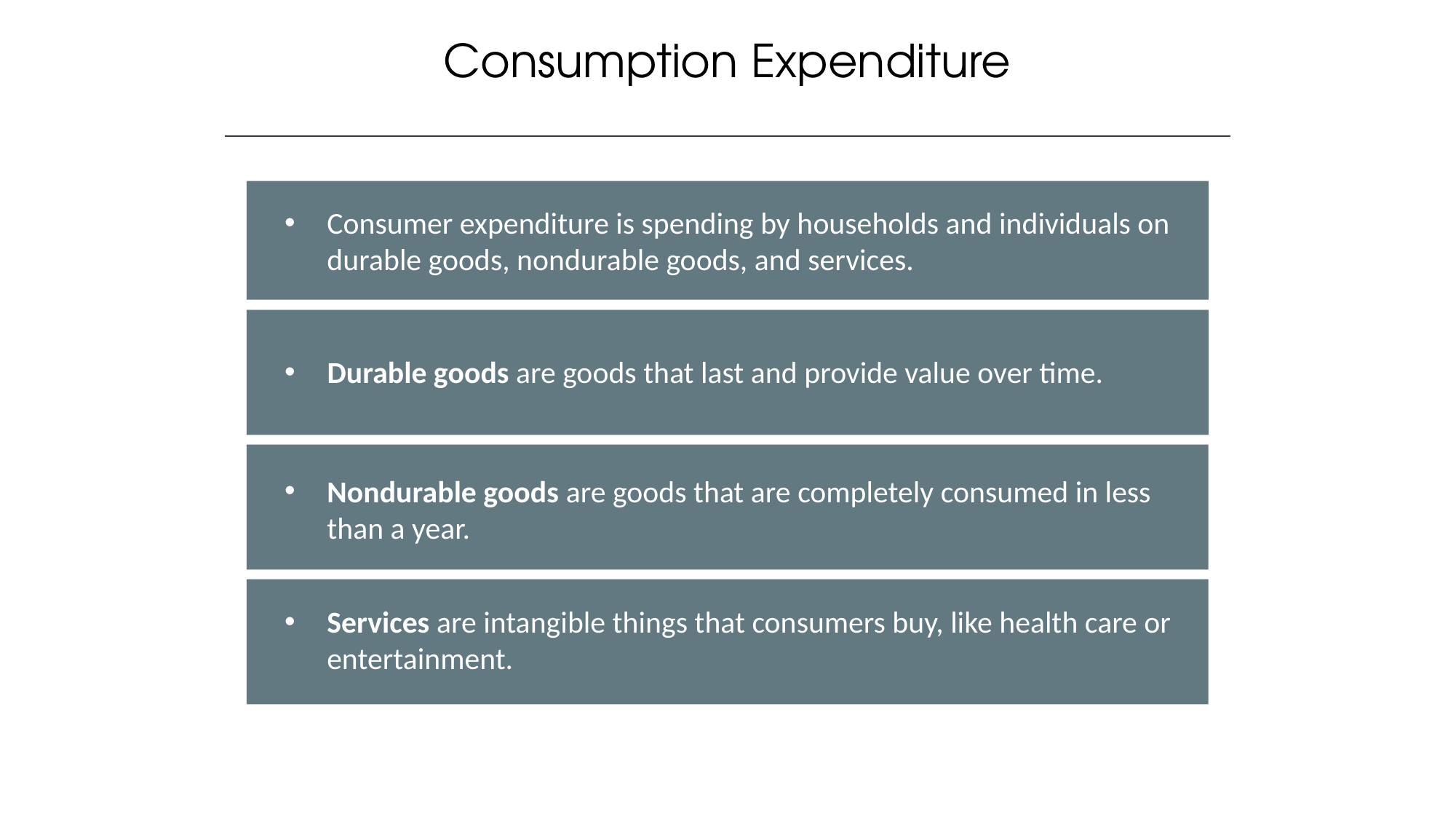

Consumption Expenditure
HAWKES LEARNING

Consumer expenditure is spending by households and individuals on durable goods, nondurable goods, and services.

Durable goods are goods that last and provide value over time.

Nondurable goods are goods that are completely consumed in less than a year.
The CPI is subject to two types of bias: substitution bias and quality/new goods bias.

Services are intangible things that consumers buy, like health care or entertainment.
Both substitution bias and quality/new goods bias tend to overstate the negative impact of inflation on consumers.